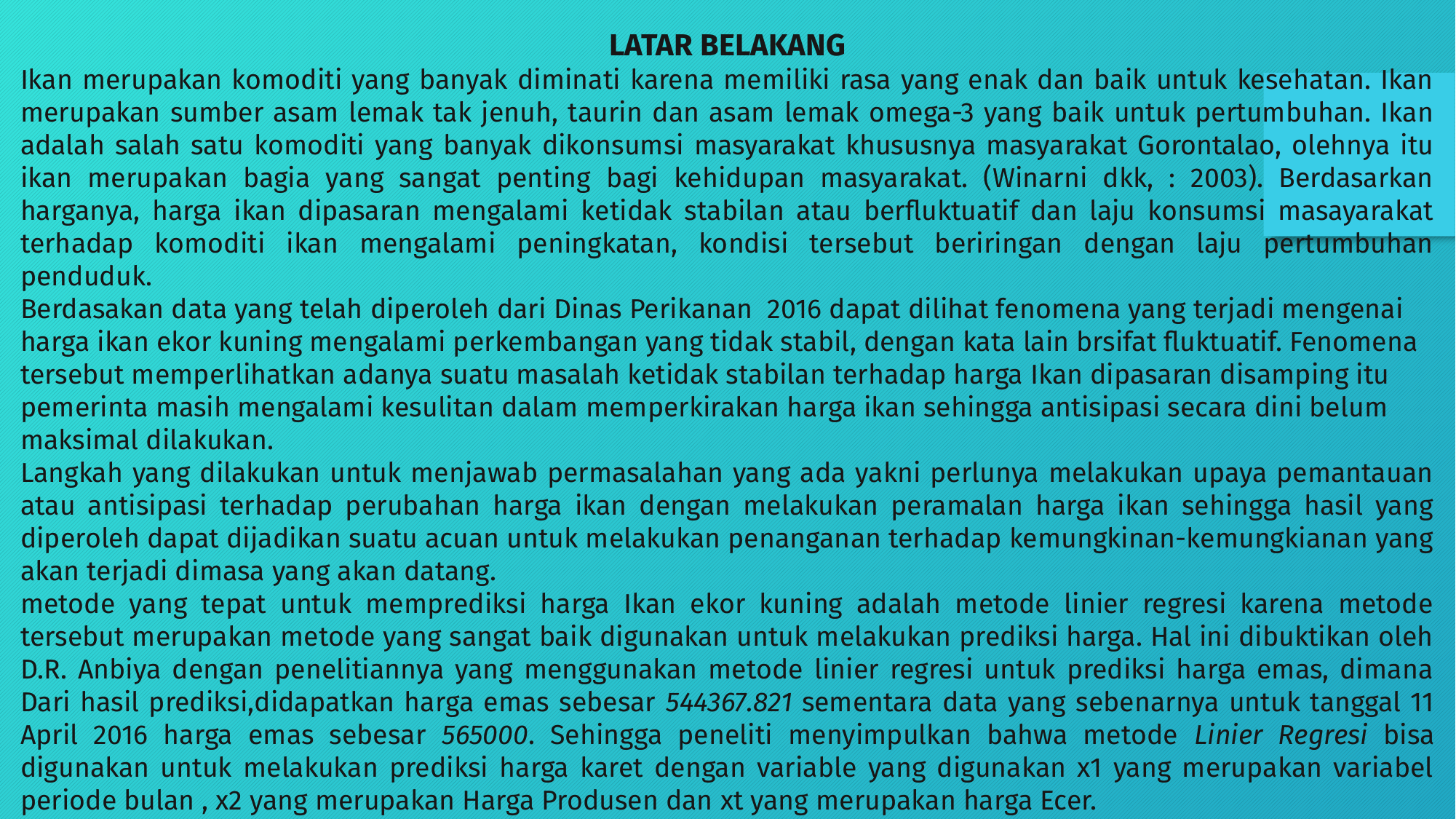

LATAR BELAKANG
Ikan merupakan komoditi yang banyak diminati karena memiliki rasa yang enak dan baik untuk kesehatan. Ikan merupakan sumber asam lemak tak jenuh, taurin dan asam lemak omega-3 yang baik untuk pertumbuhan. Ikan adalah salah satu komoditi yang banyak dikonsumsi masyarakat khususnya masyarakat Gorontalao, olehnya itu ikan merupakan bagia yang sangat penting bagi kehidupan masyarakat. (Winarni dkk, : 2003). Berdasarkan harganya, harga ikan dipasaran mengalami ketidak stabilan atau berfluktuatif dan laju konsumsi masayarakat terhadap komoditi ikan mengalami peningkatan, kondisi tersebut beriringan dengan laju pertumbuhan penduduk.
Berdasakan data yang telah diperoleh dari Dinas Perikanan  2016 dapat dilihat fenomena yang terjadi mengenai harga ikan ekor kuning mengalami perkembangan yang tidak stabil, dengan kata lain brsifat fluktuatif. Fenomena tersebut memperlihatkan adanya suatu masalah ketidak stabilan terhadap harga Ikan dipasaran disamping itu pemerinta masih mengalami kesulitan dalam memperkirakan harga ikan sehingga antisipasi secara dini belum maksimal dilakukan.
Langkah yang dilakukan untuk menjawab permasalahan yang ada yakni perlunya melakukan upaya pemantauan atau antisipasi terhadap perubahan harga ikan dengan melakukan peramalan harga ikan sehingga hasil yang diperoleh dapat dijadikan suatu acuan untuk melakukan penanganan terhadap kemungkinan-kemungkianan yang akan terjadi dimasa yang akan datang.
metode yang tepat untuk memprediksi harga Ikan ekor kuning adalah metode linier regresi karena metode tersebut merupakan metode yang sangat baik digunakan untuk melakukan prediksi harga. Hal ini dibuktikan oleh D.R. Anbiya dengan penelitiannya yang menggunakan metode linier regresi untuk prediksi harga emas, dimana Dari hasil prediksi,didapatkan harga emas sebesar 544367.821 sementara data yang sebenarnya untuk tanggal 11 April 2016 harga emas sebesar 565000. Sehingga peneliti menyimpulkan bahwa metode Linier Regresi bisa digunakan untuk melakukan prediksi harga karet dengan variable yang digunakan x1 yang merupakan variabel periode bulan , x2 yang merupakan Harga Produsen dan xt yang merupakan harga Ecer.